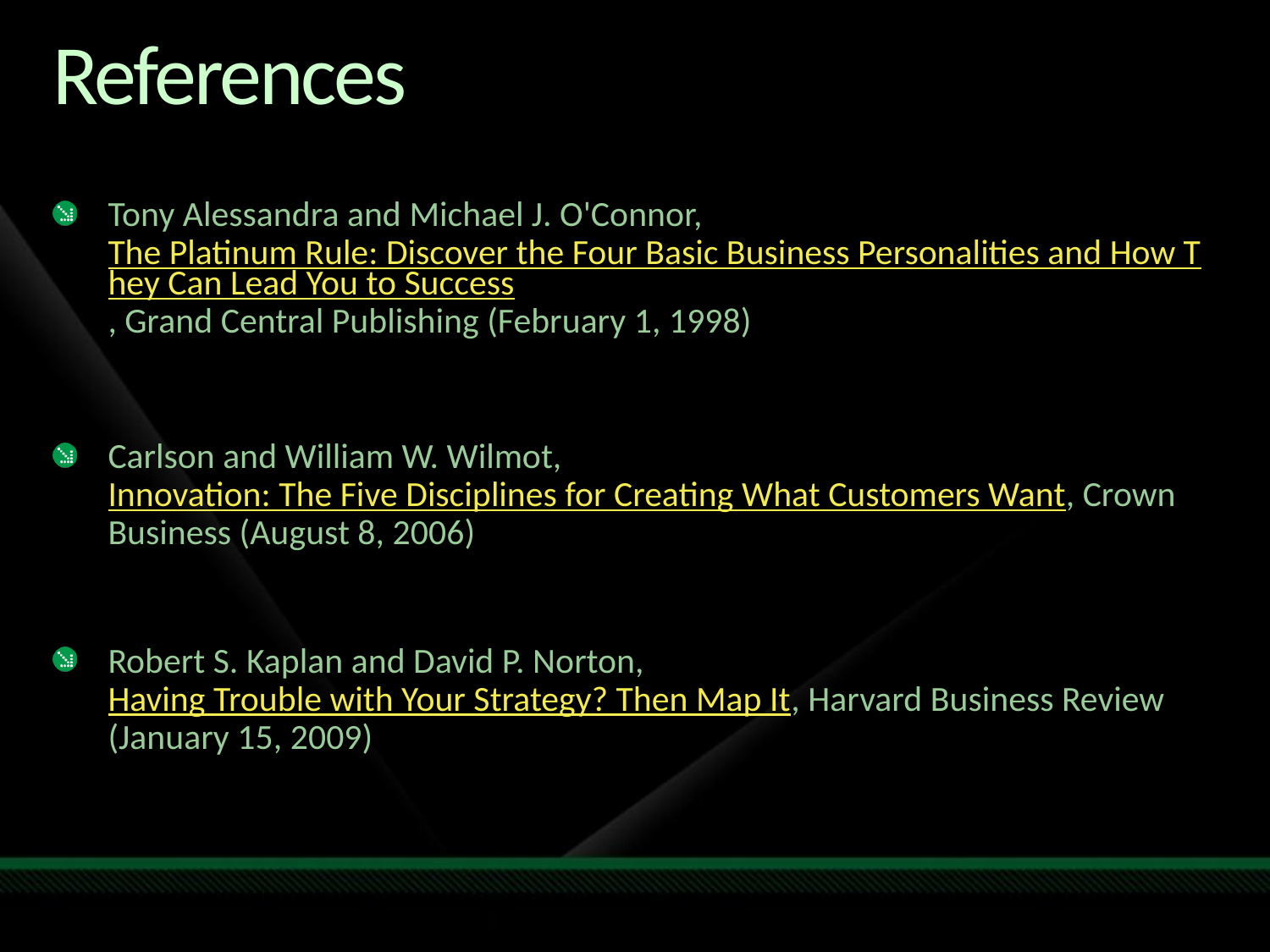

# References
Tony Alessandra and Michael J. O'Connor, The Platinum Rule: Discover the Four Basic Business Personalities and How They Can Lead You to Success, Grand Central Publishing (February 1, 1998)

Carlson and William W. Wilmot, Innovation: The Five Disciplines for Creating What Customers Want, Crown Business (August 8, 2006)

Robert S. Kaplan and David P. Norton, Having Trouble with Your Strategy? Then Map It, Harvard Business Review (January 15, 2009)